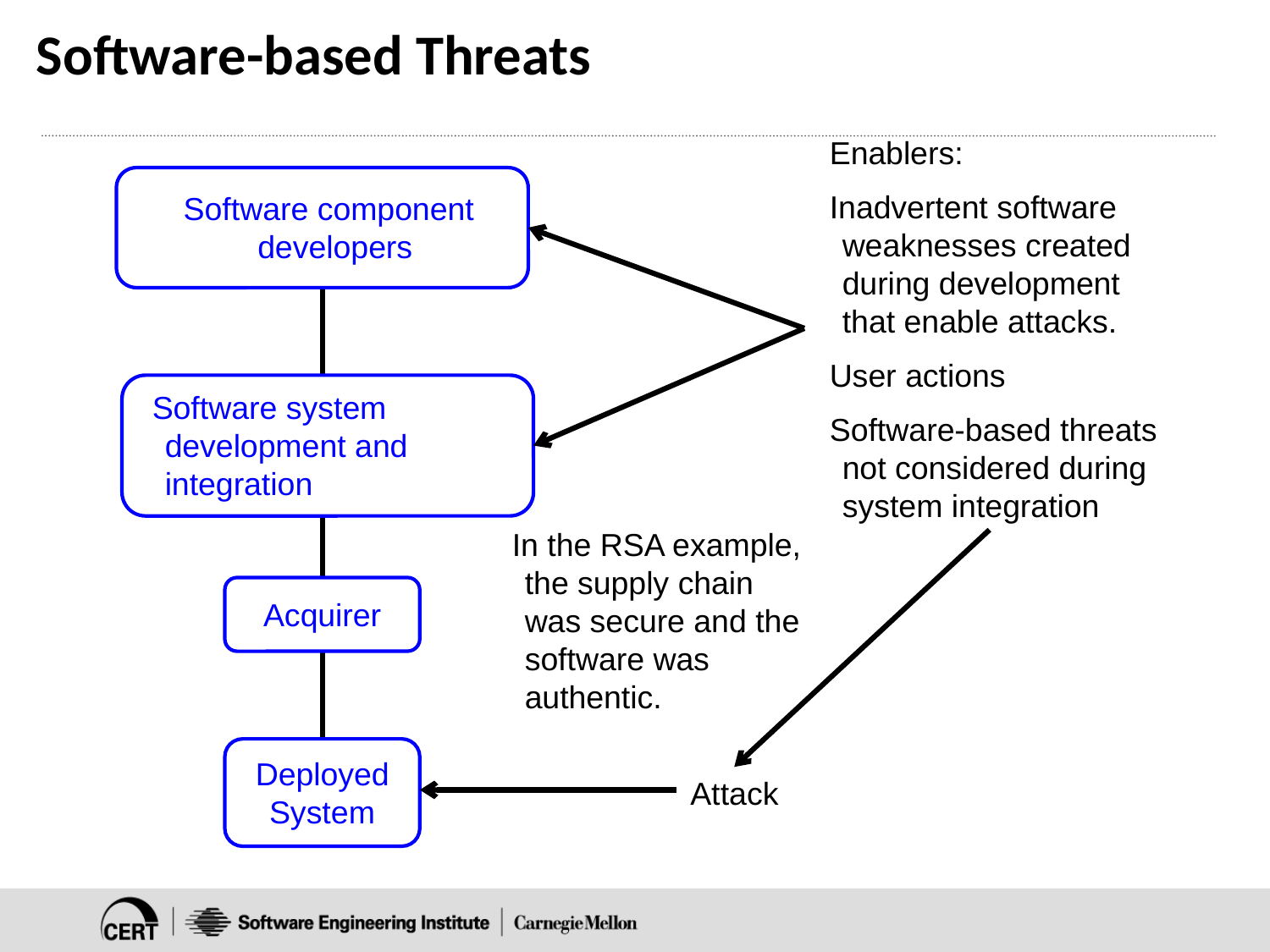

# Software-based Threats
Enablers:
Inadvertent software weaknesses created during development that enable attacks.
User actions
Software-based threats not considered during system integration

Software component developers

Software system development and integration
In the RSA example, the supply chain was secure and the software was authentic.

Acquirer

Deployed System
Attack